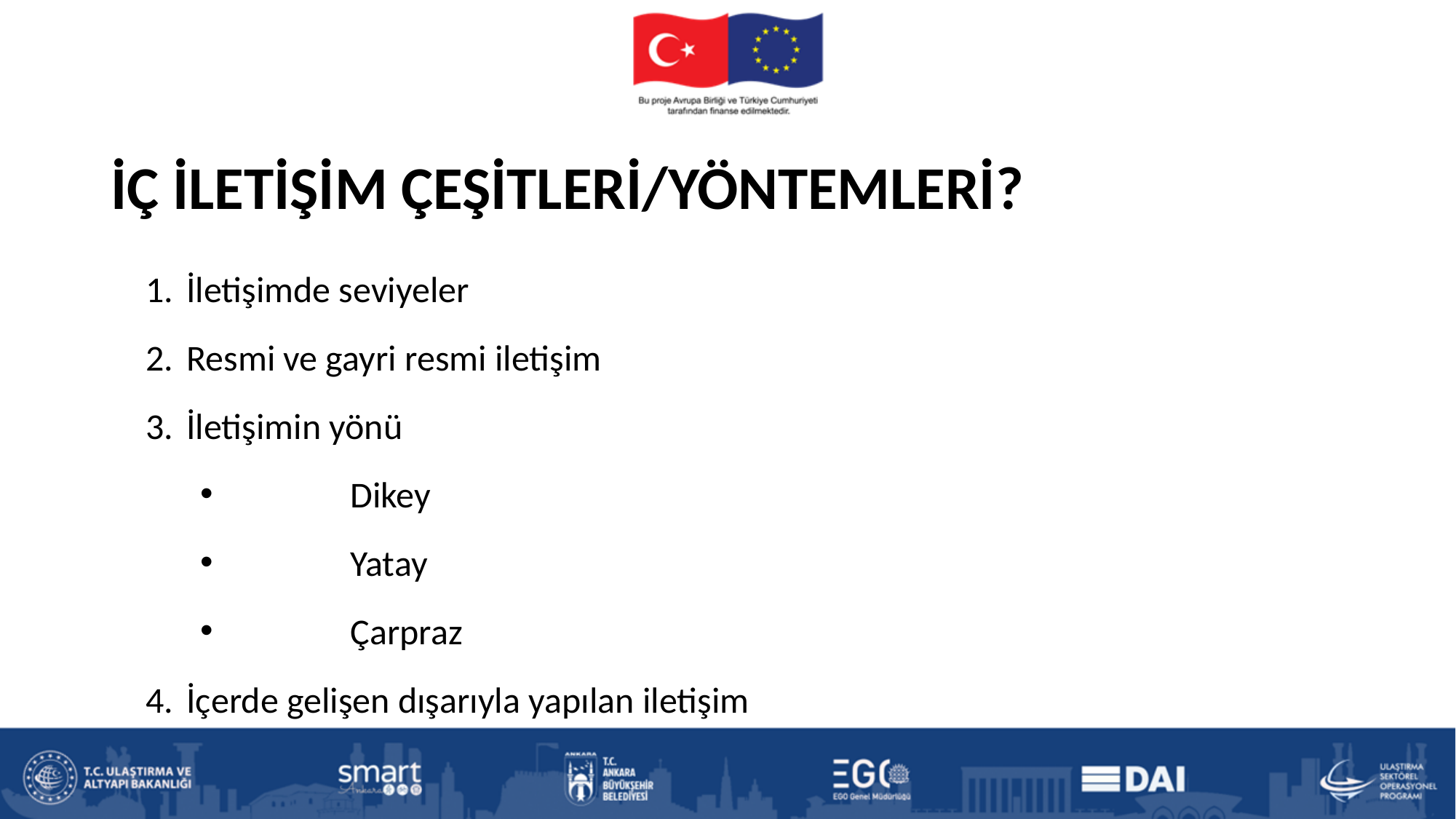

# İÇ İLETİŞİM ÇEŞİTLERİ/YÖNTEMLERİ?
İletişimde seviyeler
Resmi ve gayri resmi iletişim
İletişimin yönü
	Dikey
	Yatay
	Çarpraz
İçerde gelişen dışarıyla yapılan iletişim